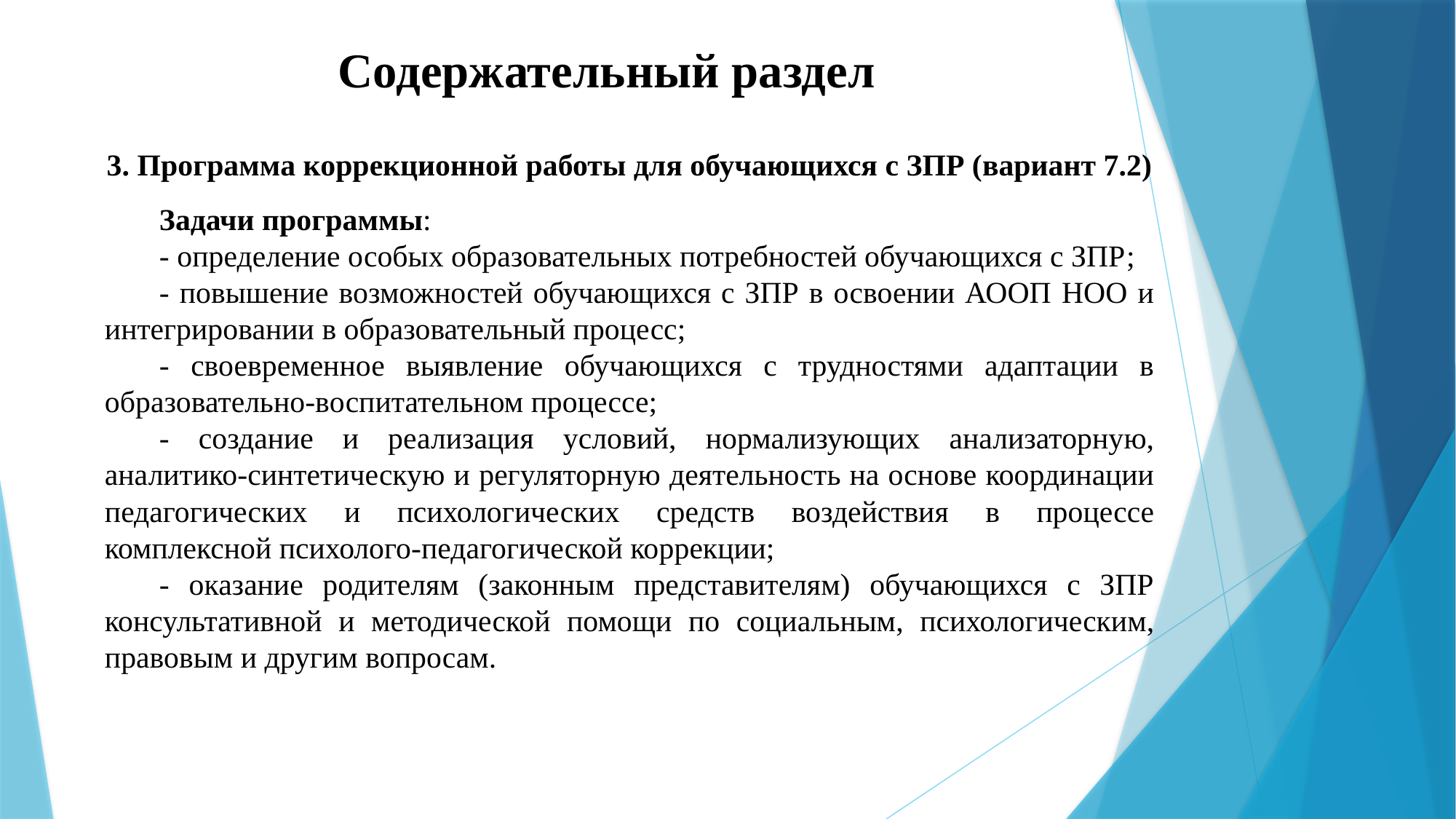

# Содержательный раздел
3. Программа коррекционной работы для обучающихся с ЗПР (вариант 7.2)
Задачи программы:
- определение особых образовательных потребностей обучающихся с ЗПР;
- повышение возможностей обучающихся с ЗПР в освоении АООП НОО и интегрировании в образовательный процесс;
- своевременное выявление обучающихся с трудностями адаптации в образовательно-воспитательном процессе;
- создание и реализация условий, нормализующих анализаторную, аналитико-синтетическую и регуляторную деятельность на основе координации педагогических и психологических средств воздействия в процессе комплексной психолого-педагогической коррекции;
- оказание родителям (законным представителям) обучающихся с ЗПР консультативной и методической помощи по социальным, психологическим, правовым и другим вопросам.